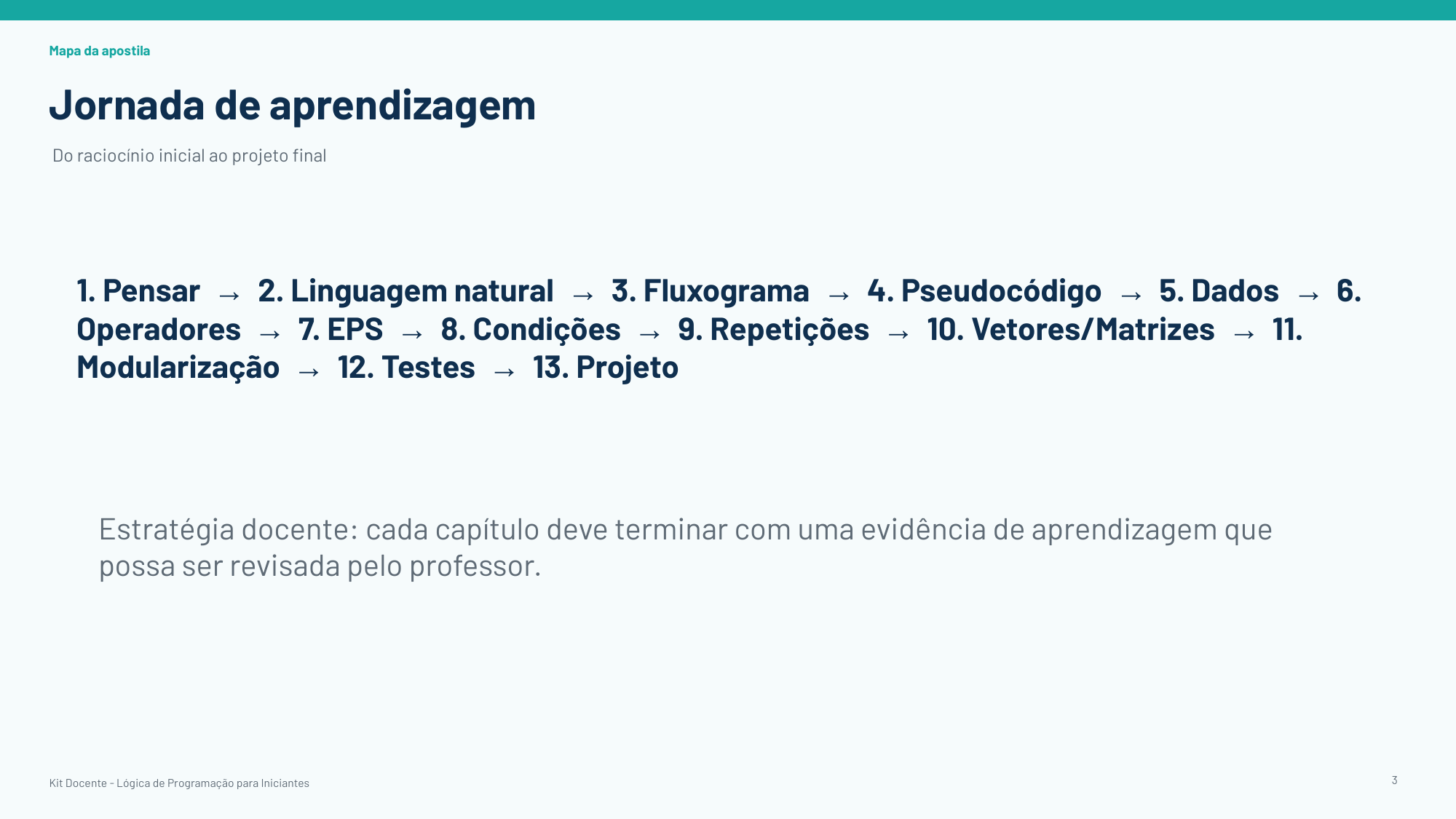

Mapa da apostila
Jornada de aprendizagem
Do raciocínio inicial ao projeto final
1. Pensar  →  2. Linguagem natural  →  3. Fluxograma  →  4. Pseudocódigo  →  5. Dados  →  6. Operadores  →  7. EPS  →  8. Condições  →  9. Repetições  →  10. Vetores/Matrizes  →  11. Modularização  →  12. Testes  →  13. Projeto
Estratégia docente: cada capítulo deve terminar com uma evidência de aprendizagem que possa ser revisada pelo professor.
3
Kit Docente - Lógica de Programação para Iniciantes